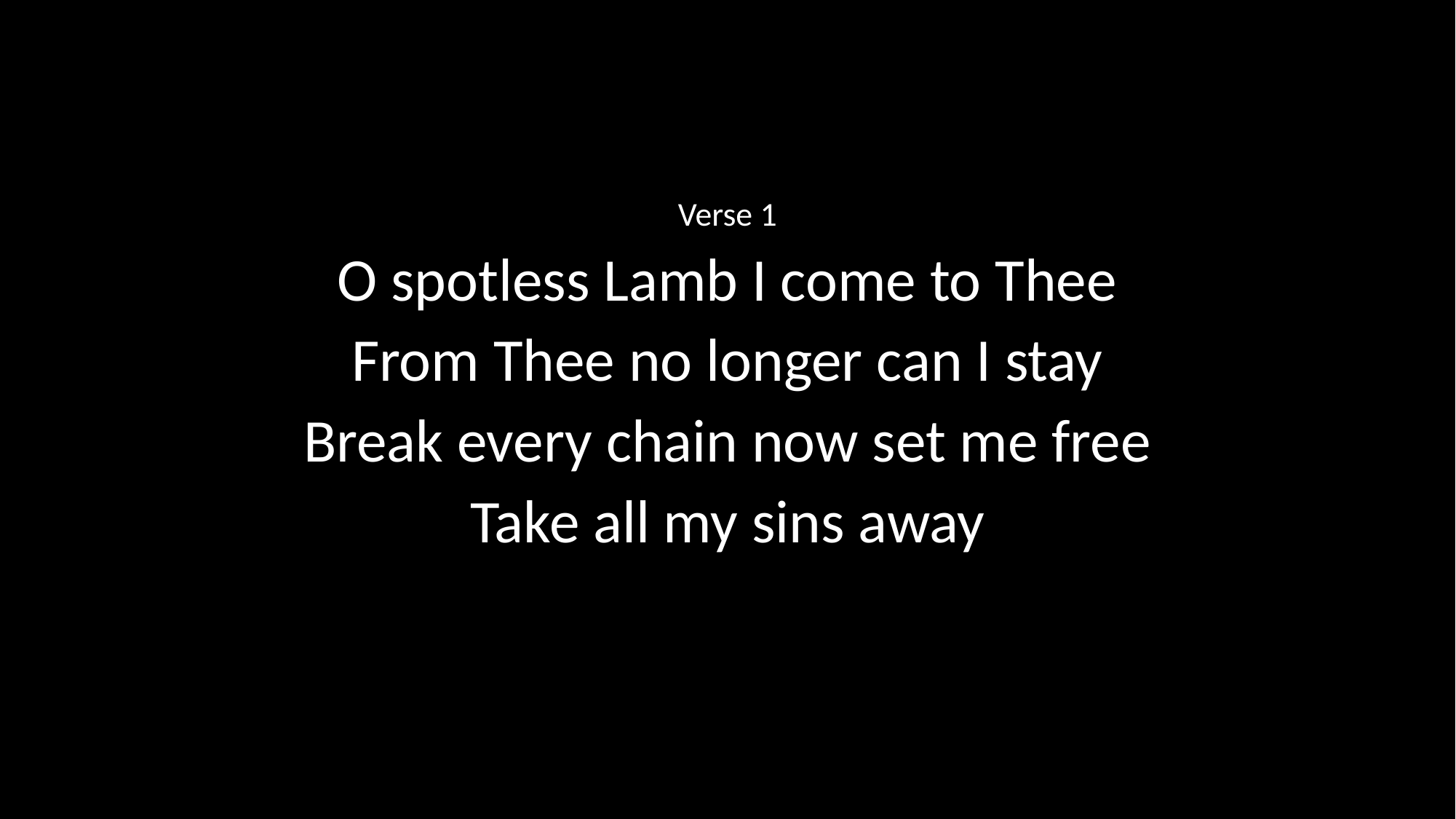

Verse 1
O spotless Lamb I come to Thee
From Thee no longer can I stay
Break every chain now set me free
Take all my sins away